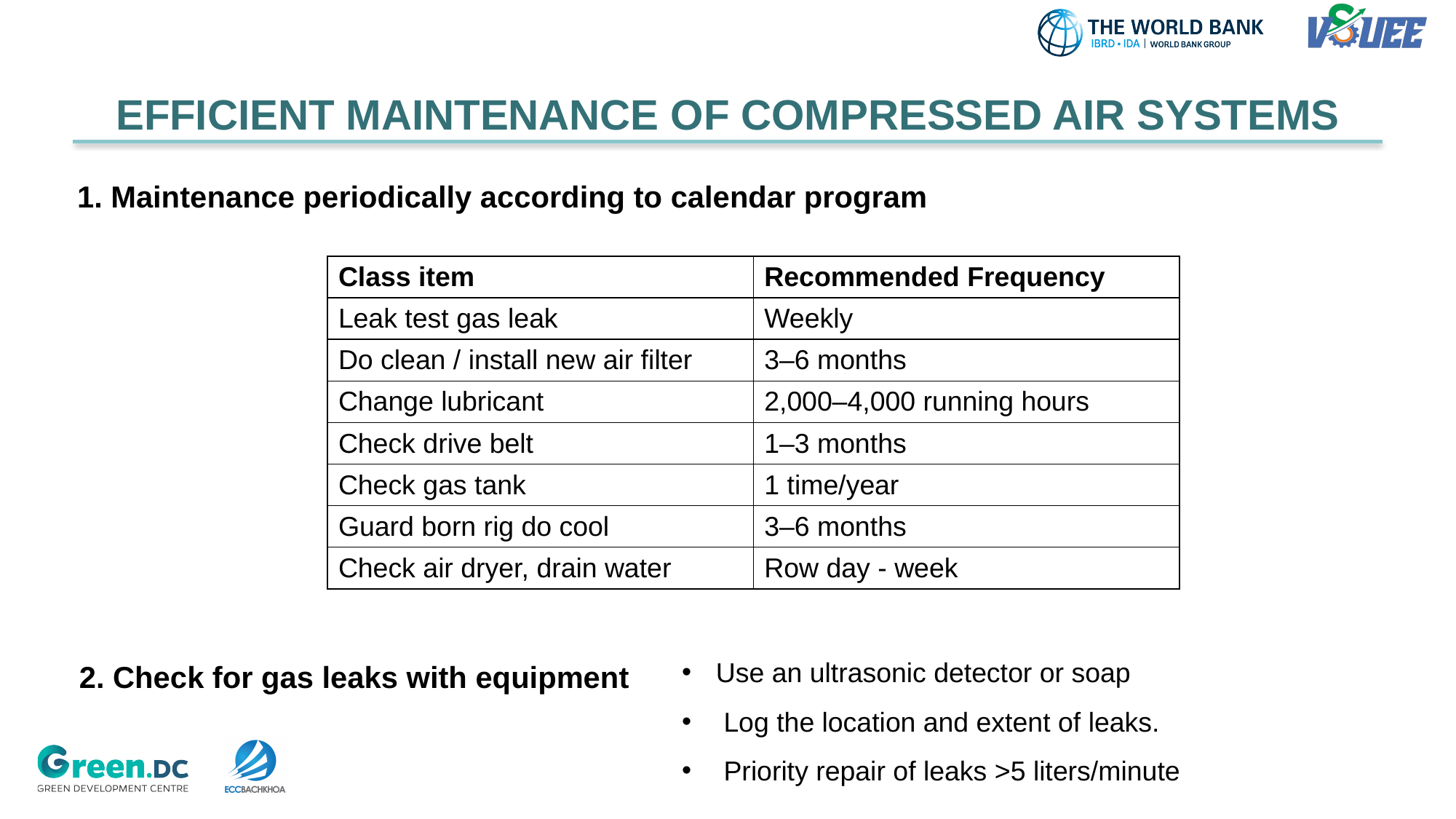

EFFICIENT MAINTENANCE OF COMPRESSED AIR SYSTEMS​

1. Maintenance periodically according to calendar program

| Class item | Recommended Frequency |
| --- | --- |
| Leak test​ gas leak | Weekly |
| Do clean / install new air filter | 3–6 months |
| Change lubricant | 2,000–4,000 running hours |
| Check drive belt | 1–3 months |
| Check gas tank | 1 time/year |
| Guard born rig do cool | 3–6 months |
| Check air dryer, drain water | Row day - week |
Use an ultrasonic detector or soap
 Log the location and extent of leaks.
 Priority repair of leaks >5 liters/minute
2. Check for gas leaks with equipment